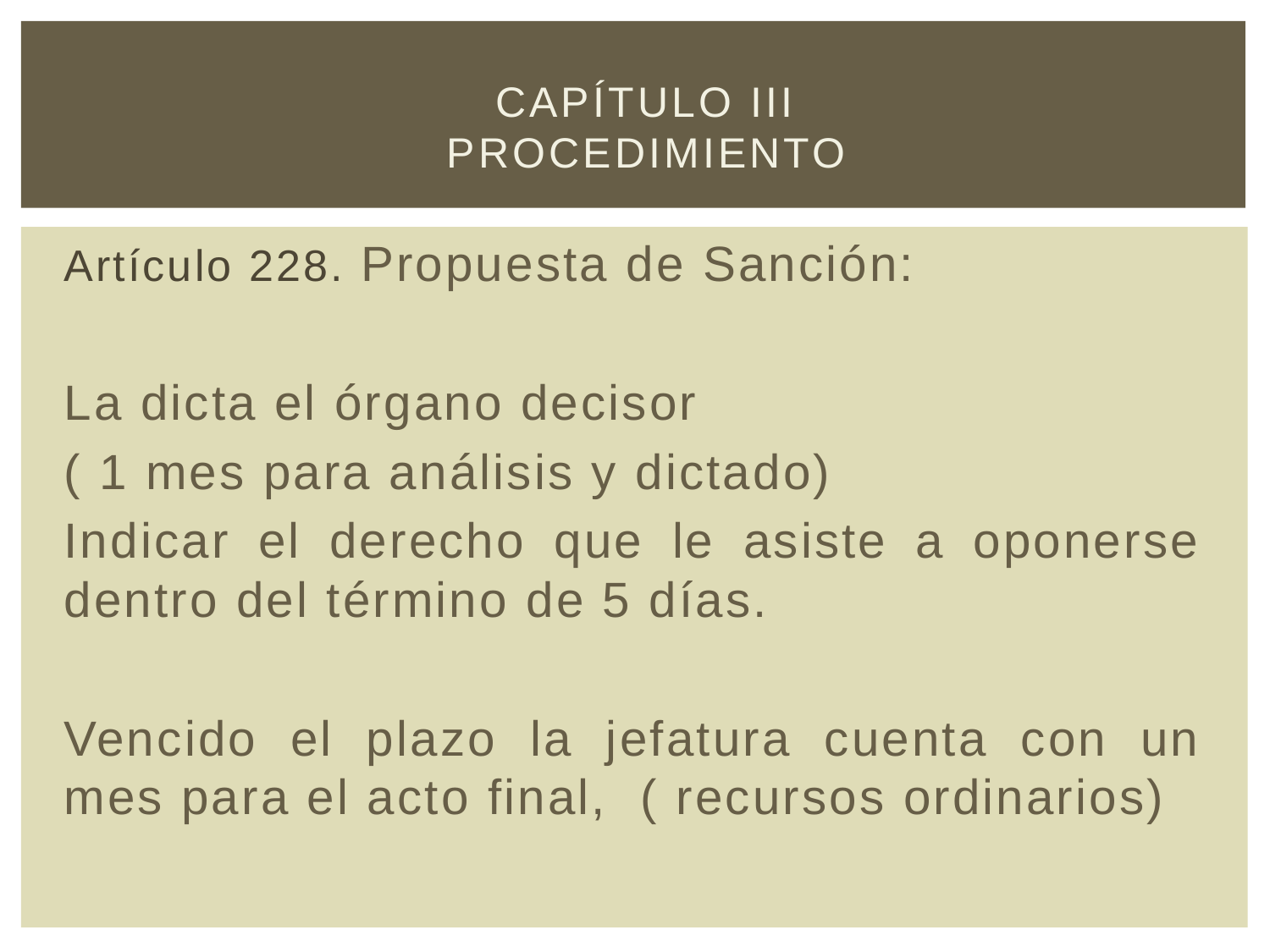

# Capítulo III PROCEDIMIENTO
Artículo 228. Propuesta de Sanción:

La dicta el órgano decisor
( 1 mes para análisis y dictado)
Indicar el derecho que le asiste a oponerse dentro del término de 5 días.

Vencido el plazo la jefatura cuenta con un mes para el acto final,  ( recursos ordinarios)